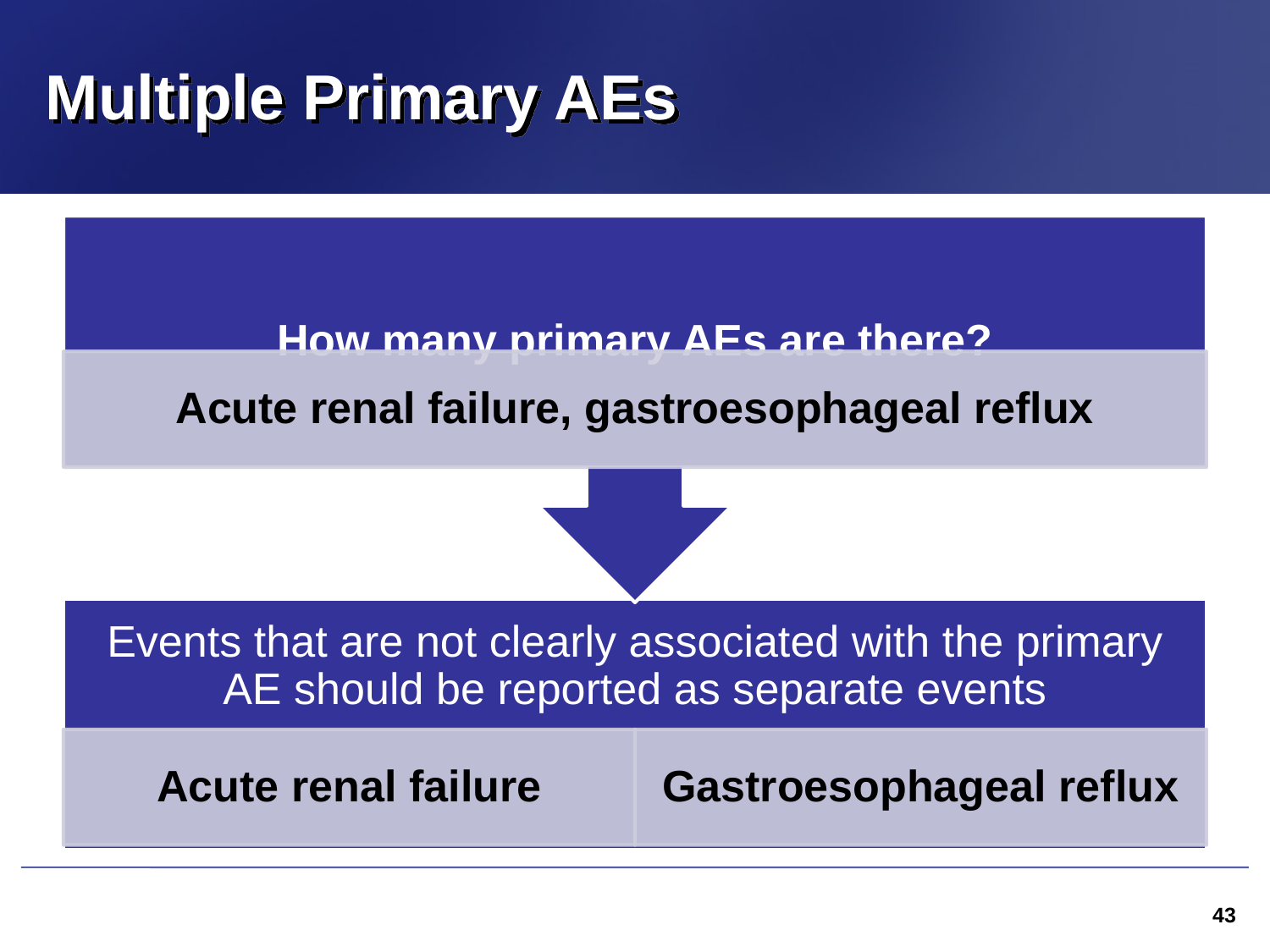

# Multiple Primary AEs
Events that are not clearly associated with the primary AE should be reported as separate events
Acute renal failure
Gastroesophageal reflux
How many primary AEs are there?
Acute renal failure, gastroesophageal reflux
43